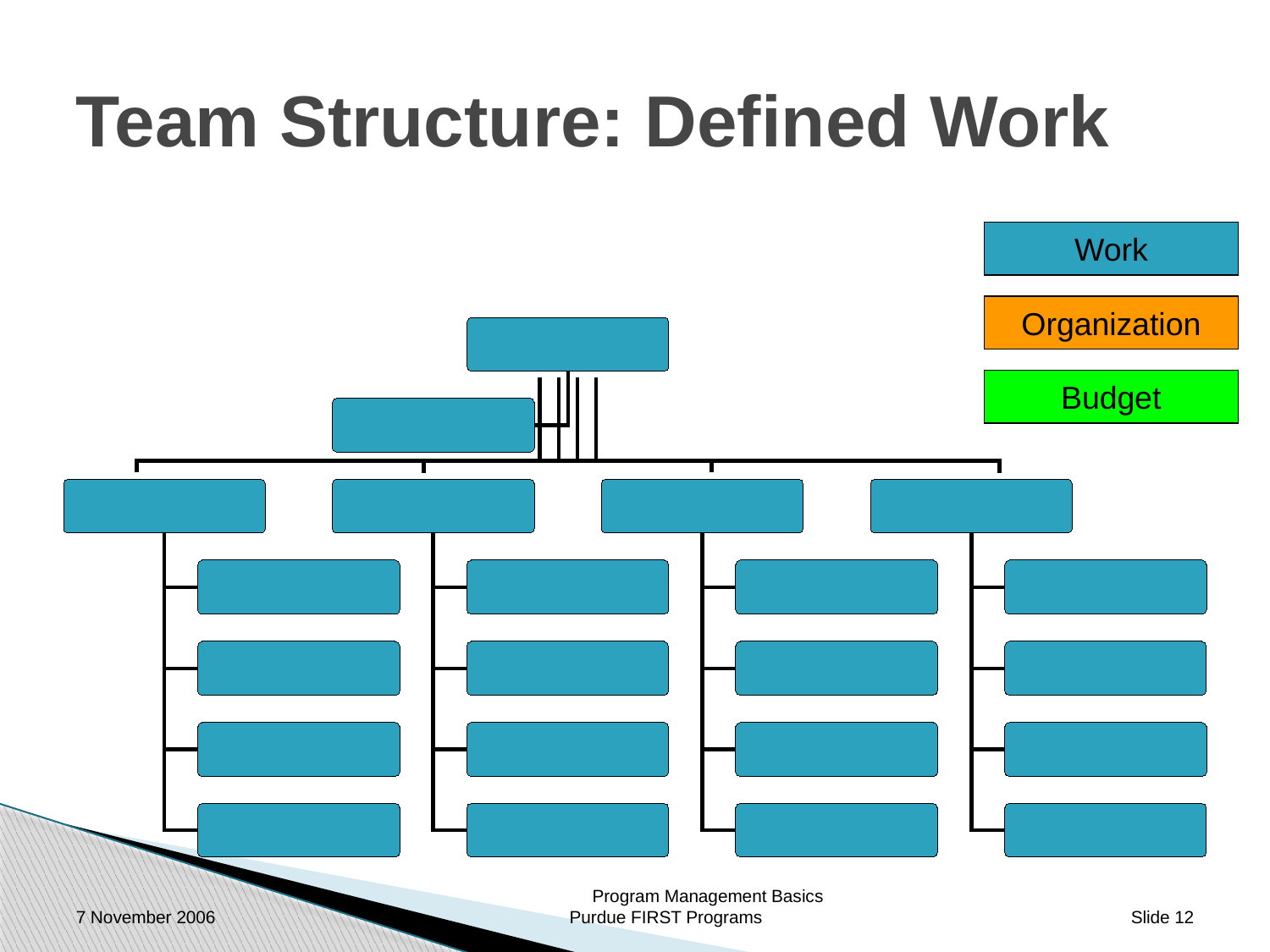

# Team Structure: Defined Work
Work
Organization
Budget
7 November 2006
Program Management Basics
Purdue FIRST Programs
Slide 12